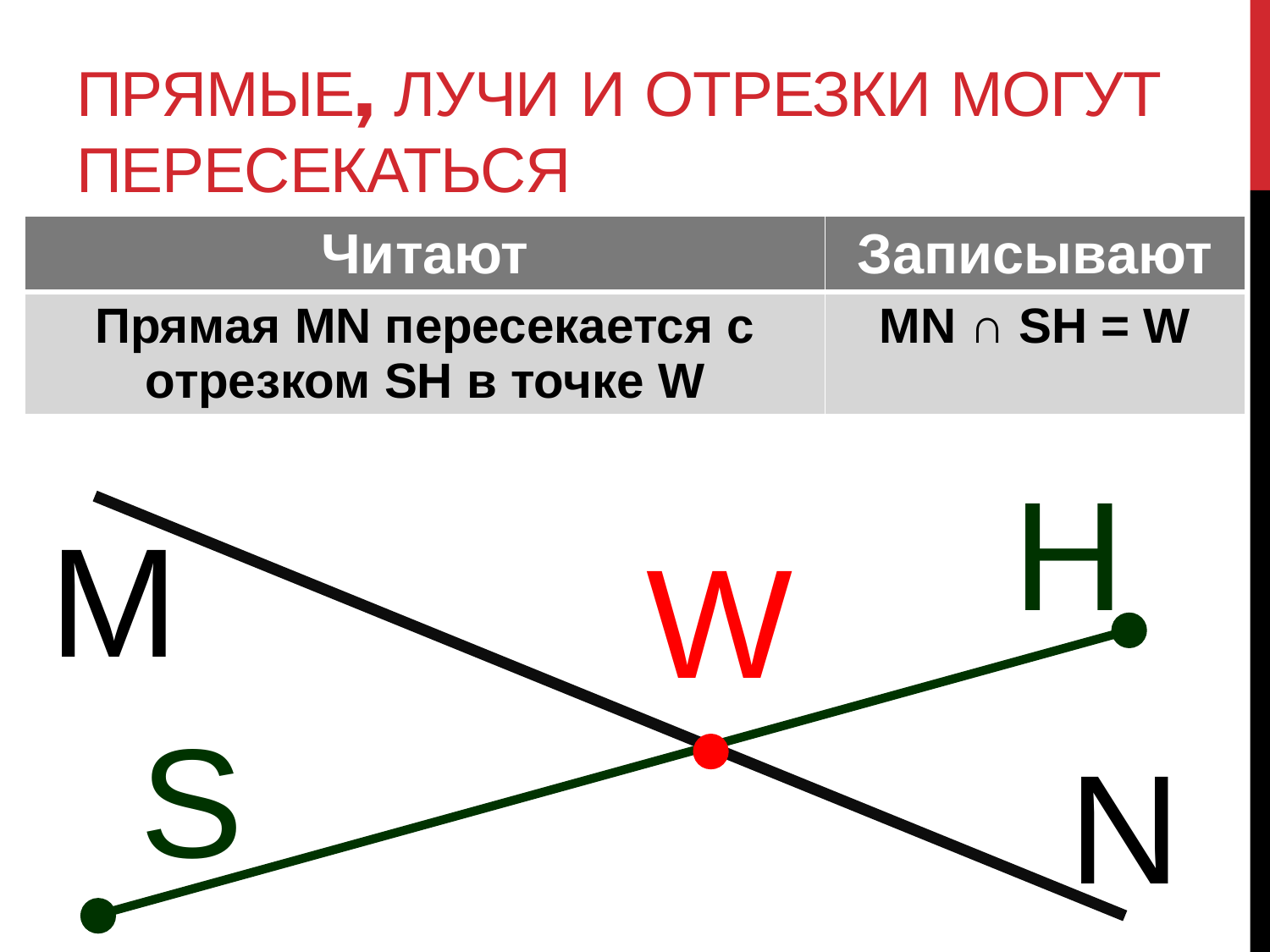

# Прямые, лучи и отрезки могут пересекаться
| Читают | Записывают |
| --- | --- |
| Прямая MN пересекается с отрезком SH в точке W | MN ∩ SH = W |
H
M
W

S
N